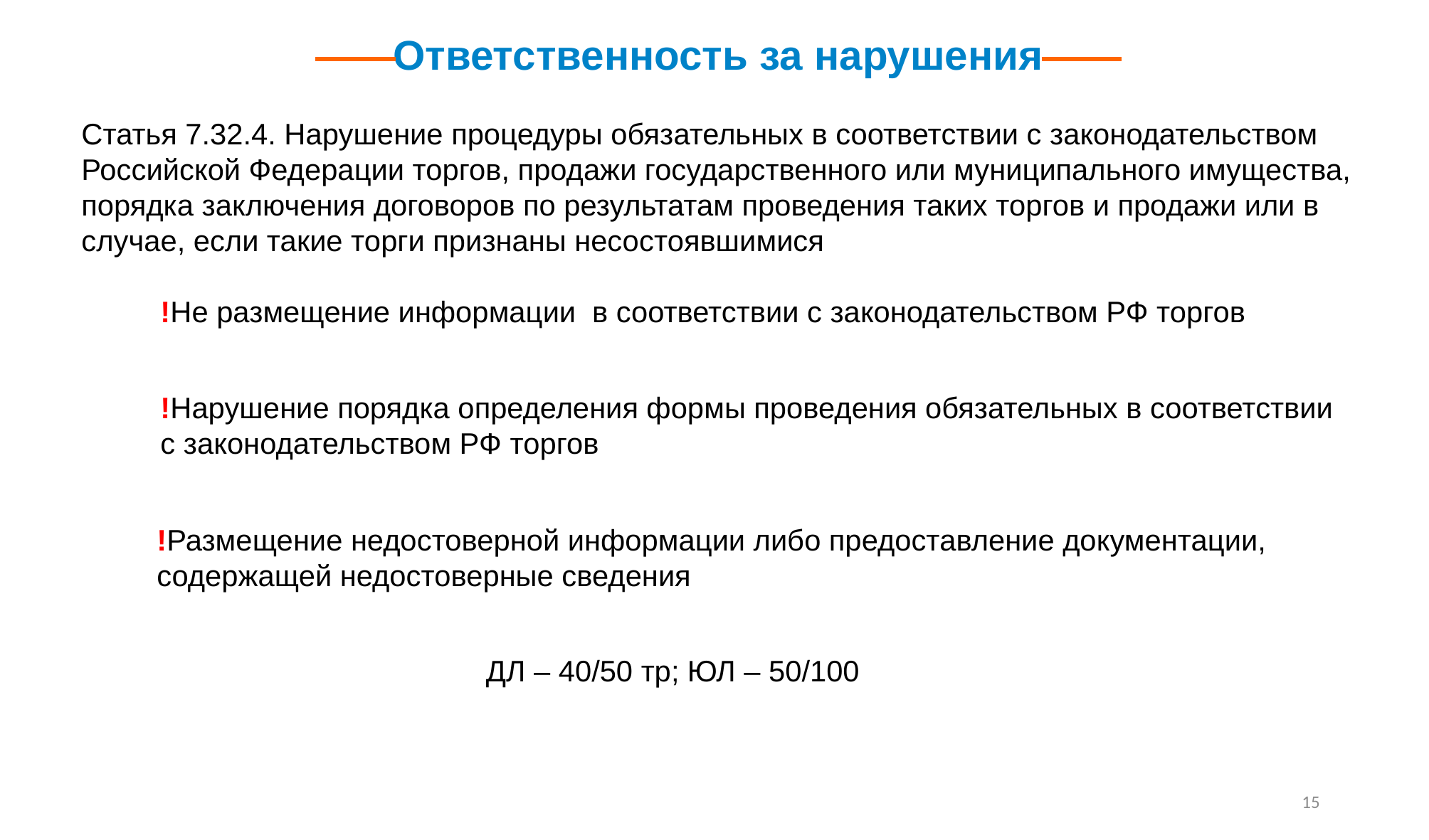

Ответственность за нарушения

Статья 7.32.4. Нарушение процедуры обязательных в соответствии с законодательством Российской Федерации торгов, продажи государственного или муниципального имущества, порядка заключения договоров по результатам проведения таких торгов и продажи или в случае, если такие торги признаны несостоявшимися
!Не размещение информации  в соответствии с законодательством РФ торгов
!Нарушение порядка определения формы проведения обязательных в соответствии с законодательством РФ торгов
!Размещение недостоверной информации либо предоставление документации, содержащей недостоверные сведения
ДЛ – 40/50 тр; ЮЛ – 50/100
15